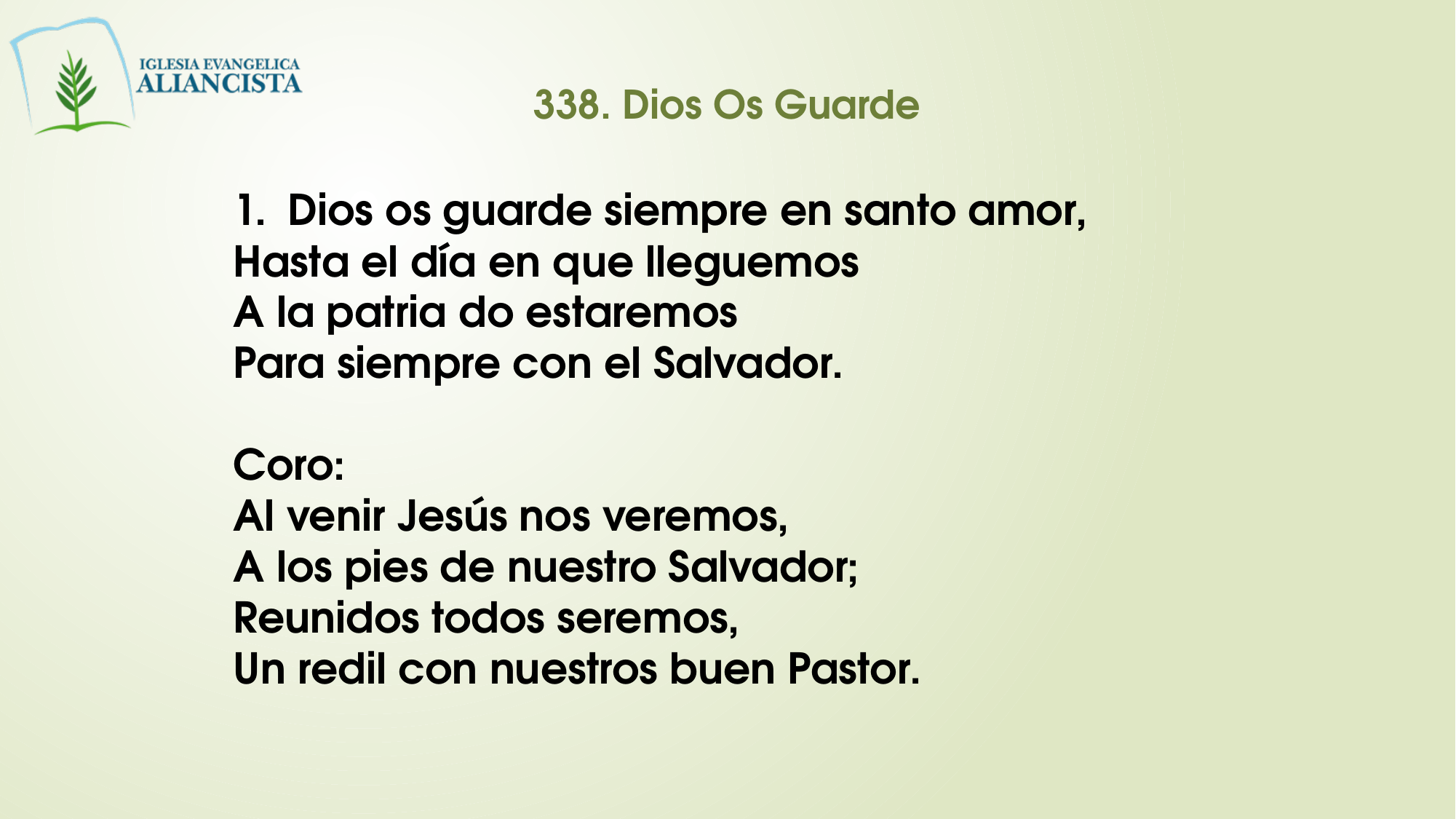

338. Dios Os Guarde
Dios os guarde siempre en santo amor,
Hasta el día en que lleguemos
A la patria do estaremos
Para siempre con el Salvador.

Coro:
Al venir Jesús nos veremos,
A los pies de nuestro Salvador;
Reunidos todos seremos,
Un redil con nuestros buen Pastor.